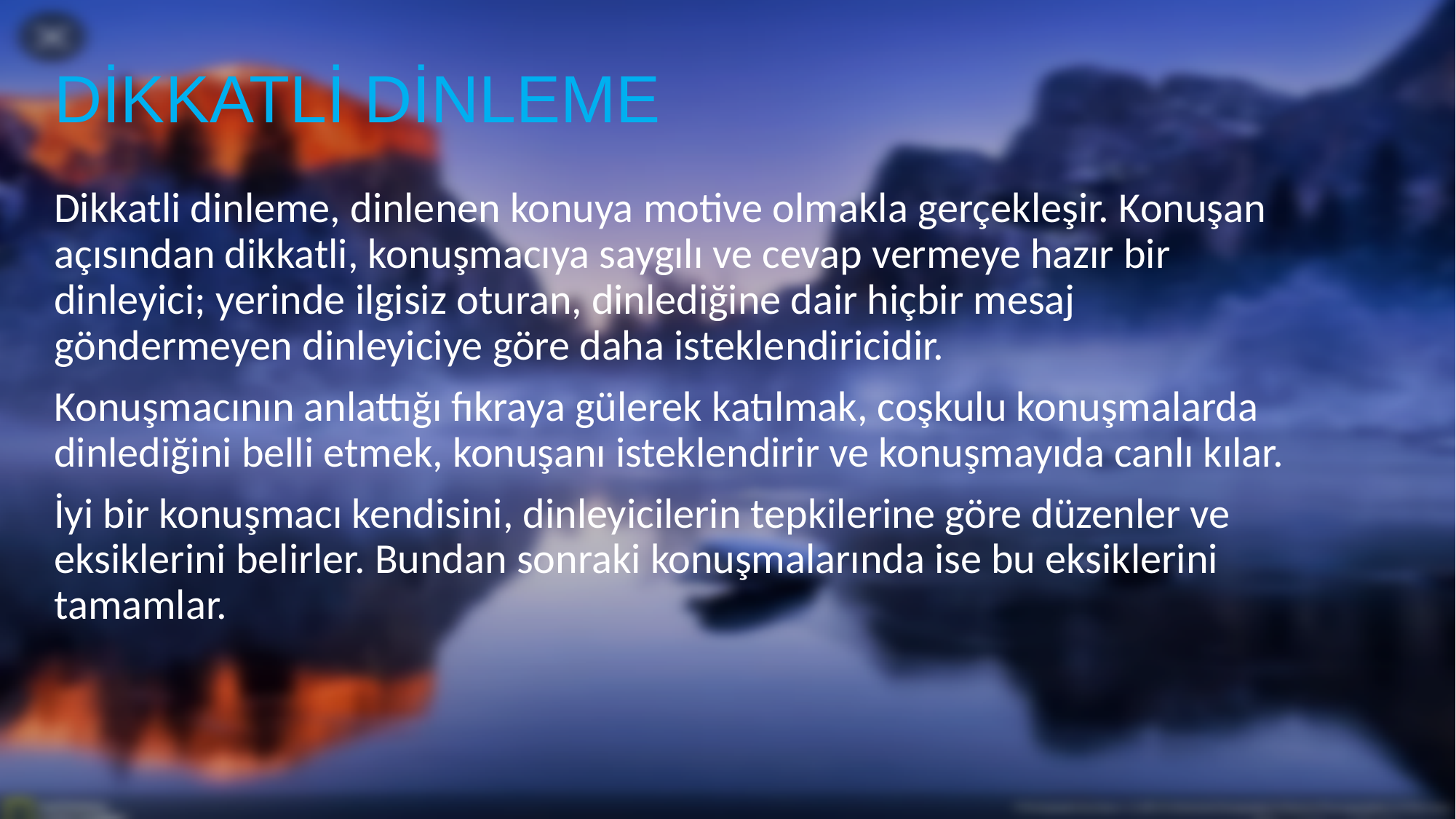

# DİKKATLİ DİNLEME
Dikkatli dinleme, dinlenen konuya motive olmakla gerçekleşir. Konuşan açısından dikkatli, konuşmacıya saygılı ve cevap vermeye hazır bir dinleyici; yerinde ilgisiz oturan, dinlediğine dair hiçbir mesaj göndermeyen dinleyiciye göre daha isteklendiricidir.
Konuşmacının anlattığı fıkraya gülerek katılmak, coşkulu konuşmalarda dinlediğini belli etmek, konuşanı isteklendirir ve konuşmayıda canlı kılar.
İyi bir konuşmacı kendisini, dinleyicilerin tepkilerine göre düzenler ve eksiklerini belirler. Bundan sonraki konuşmalarında ise bu eksiklerini tamamlar.